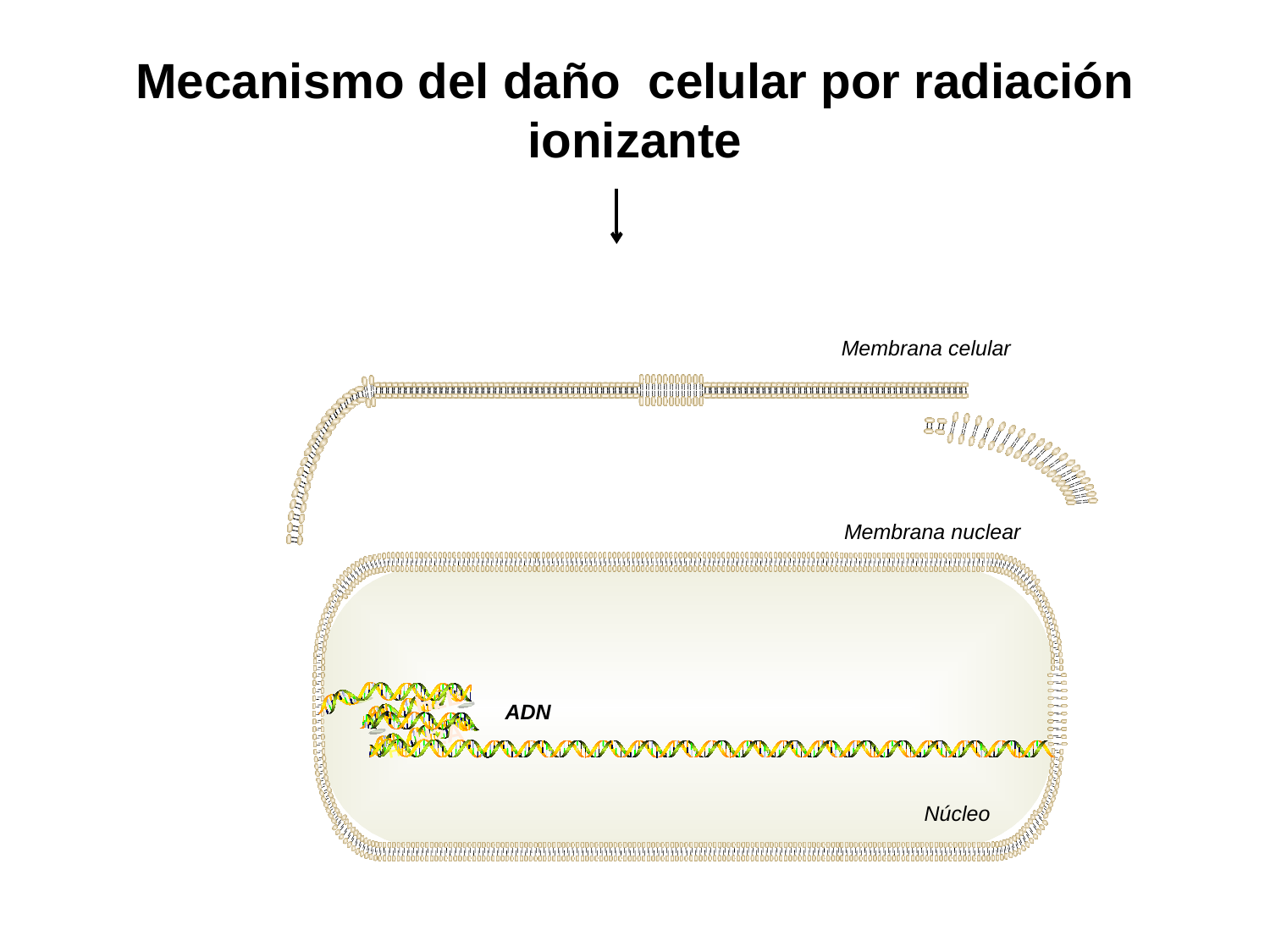

Mecanismo del daño  celular por radiación ionizante
Membrana celular

Membrana nuclear

H2B

H2A

H4

ADN
Núcleo